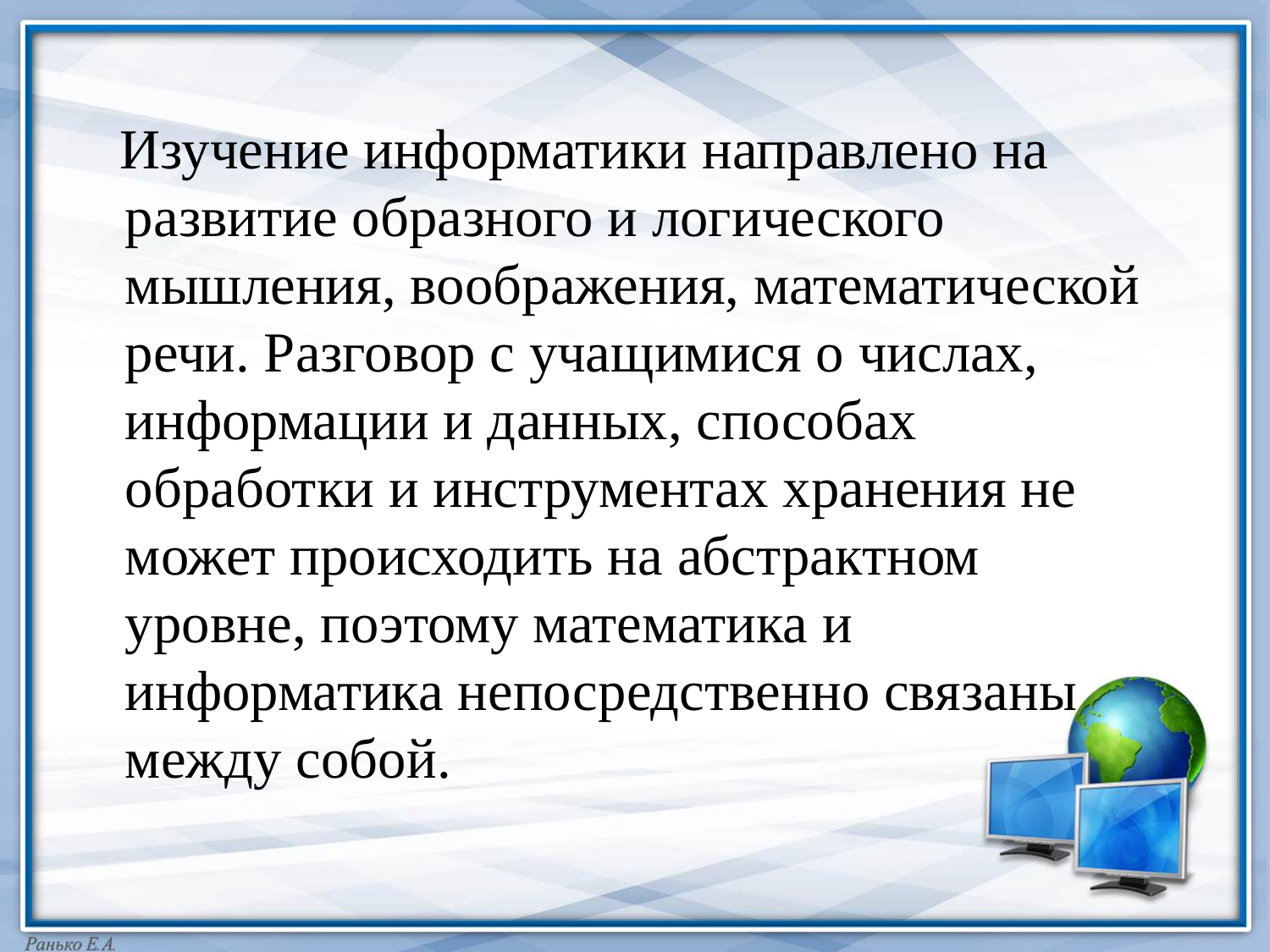

Изучение информатики направлено на развитие образного и логического мышления, воображения, математической речи. Разговор с учащимися о числах, информации и данных, способах обработки и инструментах хранения не может происходить на абстрактном уровне, поэтому математика и информатика непосредственно связаны между собой.